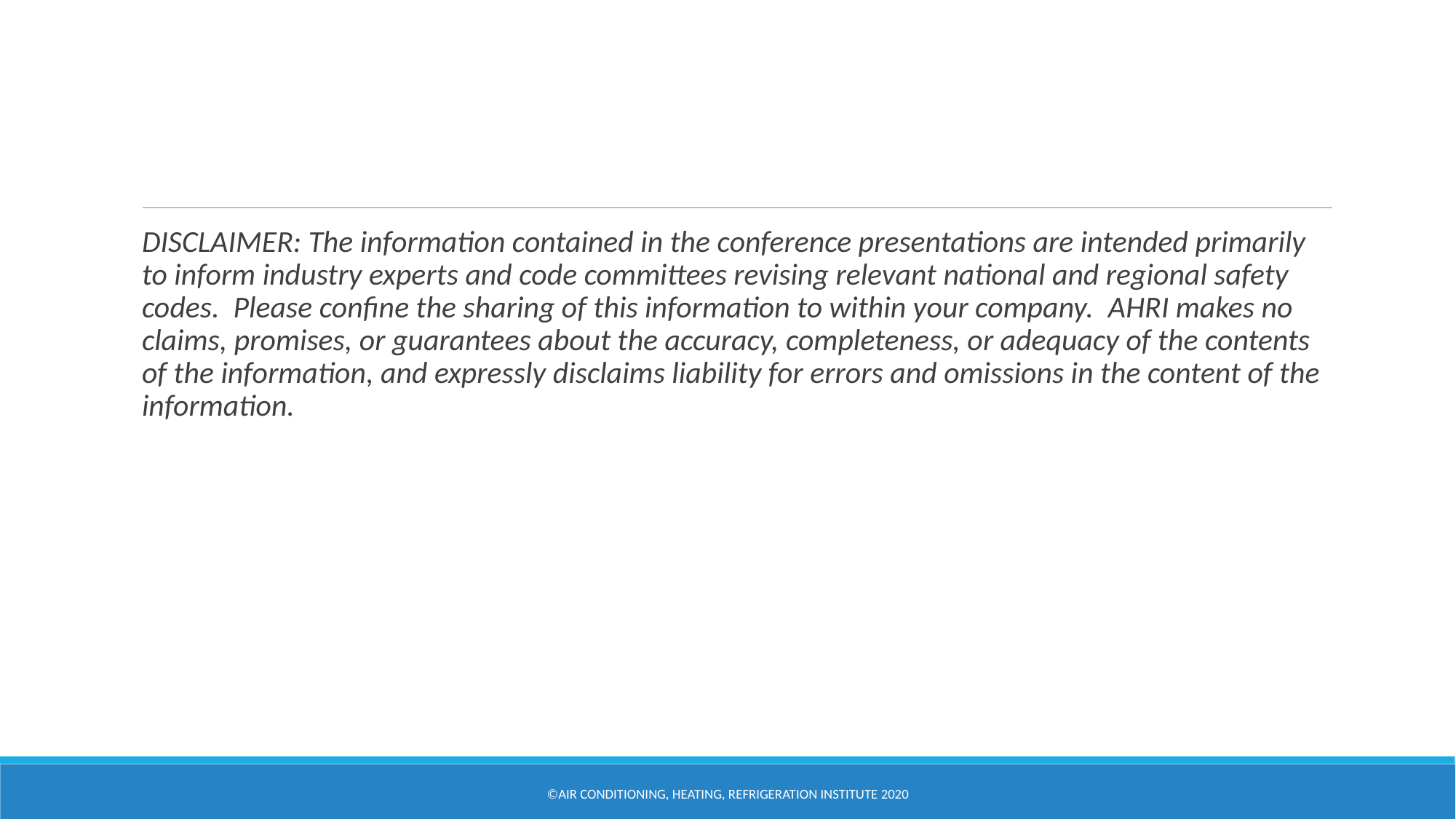

#
DISCLAIMER: The information contained in the conference presentations are intended primarily to inform industry experts and code committees revising relevant national and regional safety codes.  Please confine the sharing of this information to within your company.  AHRI makes no claims, promises, or guarantees about the accuracy, completeness, or adequacy of the contents of the information, and expressly disclaims liability for errors and omissions in the content of the information.
©Air Conditioning, Heating, Refrigeration Institute 2020